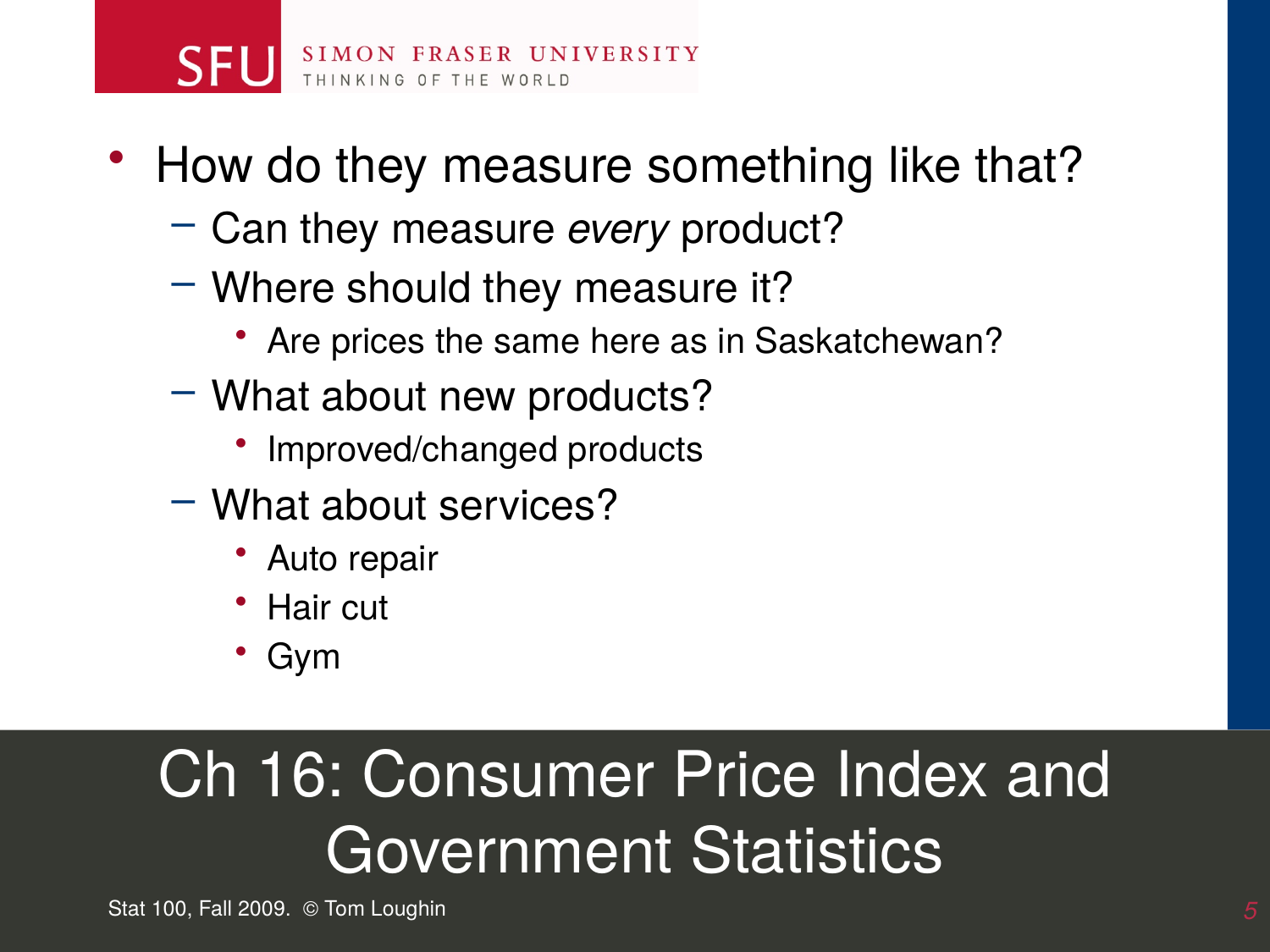

How do they measure something like that?
Can they measure every product?
Where should they measure it?
Are prices the same here as in Saskatchewan?
What about new products?
Improved/changed products
What about services?
Auto repair
Hair cut
Gym

# Ch 16: Consumer Price Index and Government Statistics
Stat 100, Fall 2009.  © Tom Loughin
5